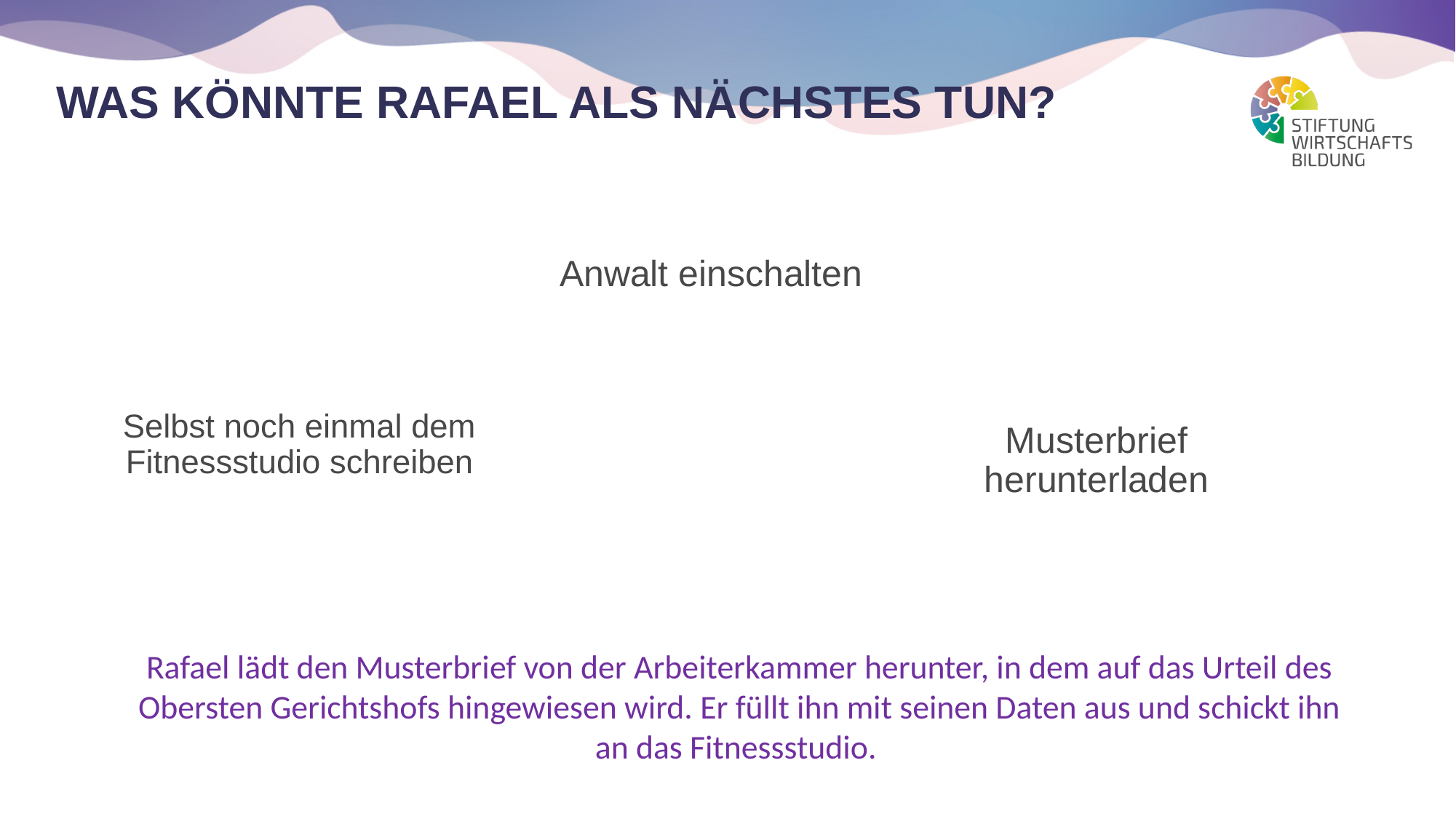

# Was könnte Rafael als nächstes Tun?
Anwalt einschalten
Selbst noch einmal dem Fitnessstudio schreiben
Musterbrief herunterladen
Rafael lädt den Musterbrief von der Arbeiterkammer herunter, in dem auf das Urteil des Obersten Gerichtshofs hingewiesen wird. Er füllt ihn mit seinen Daten aus und schickt ihn an das Fitnessstudio.